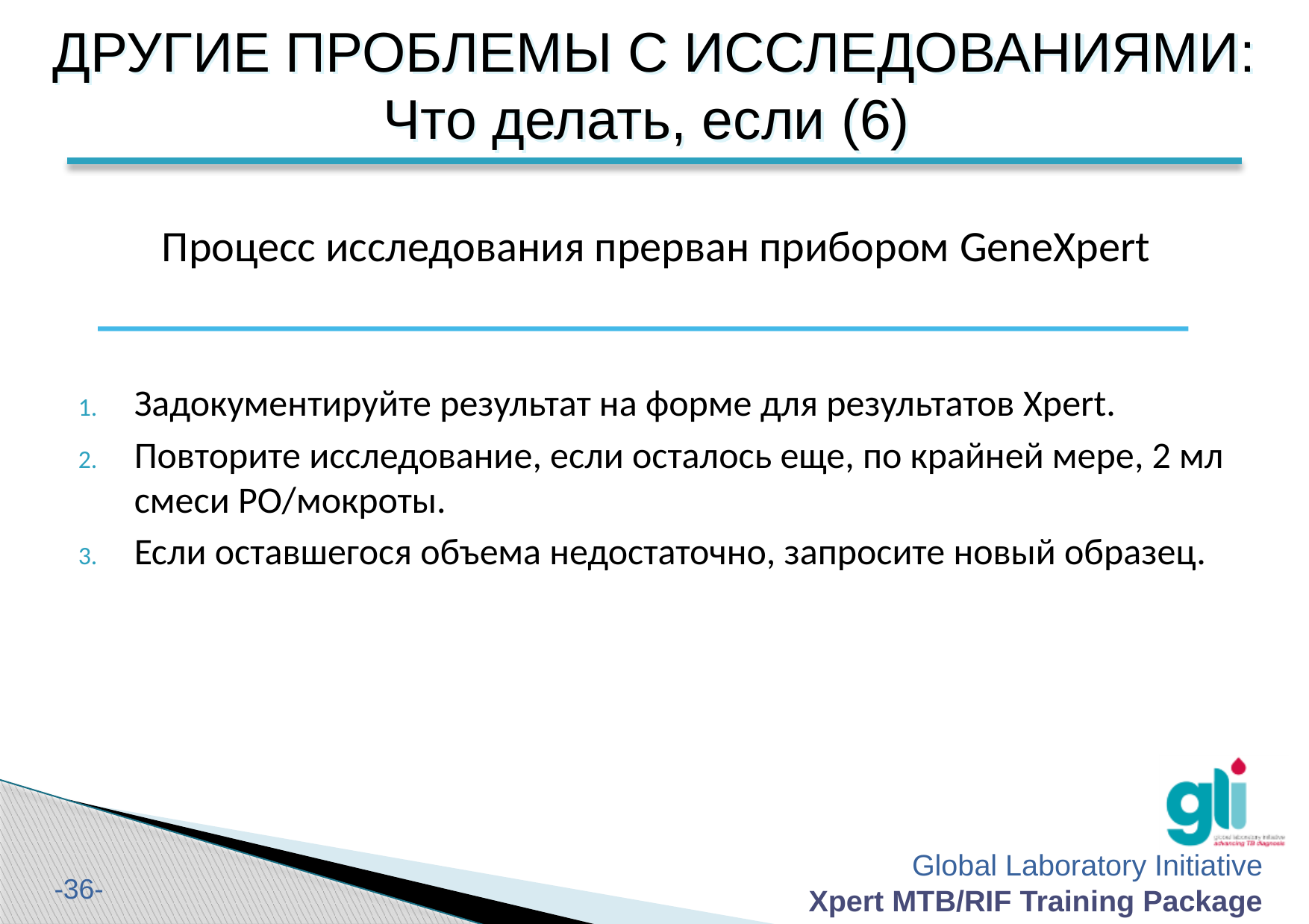

ДРУГИЕ ПРОБЛЕМЫ С ИССЛЕДОВАНИЯМИ: Что делать, если (6)
Процесс исследования прерван прибором GeneXpert

Задокументируйте результат на форме для результатов Xpert.
Повторите исследование, если осталось еще, по крайней мере, 2 мл смеси РО/мокроты.
Если оставшегося объема недостаточно, запросите новый образец.